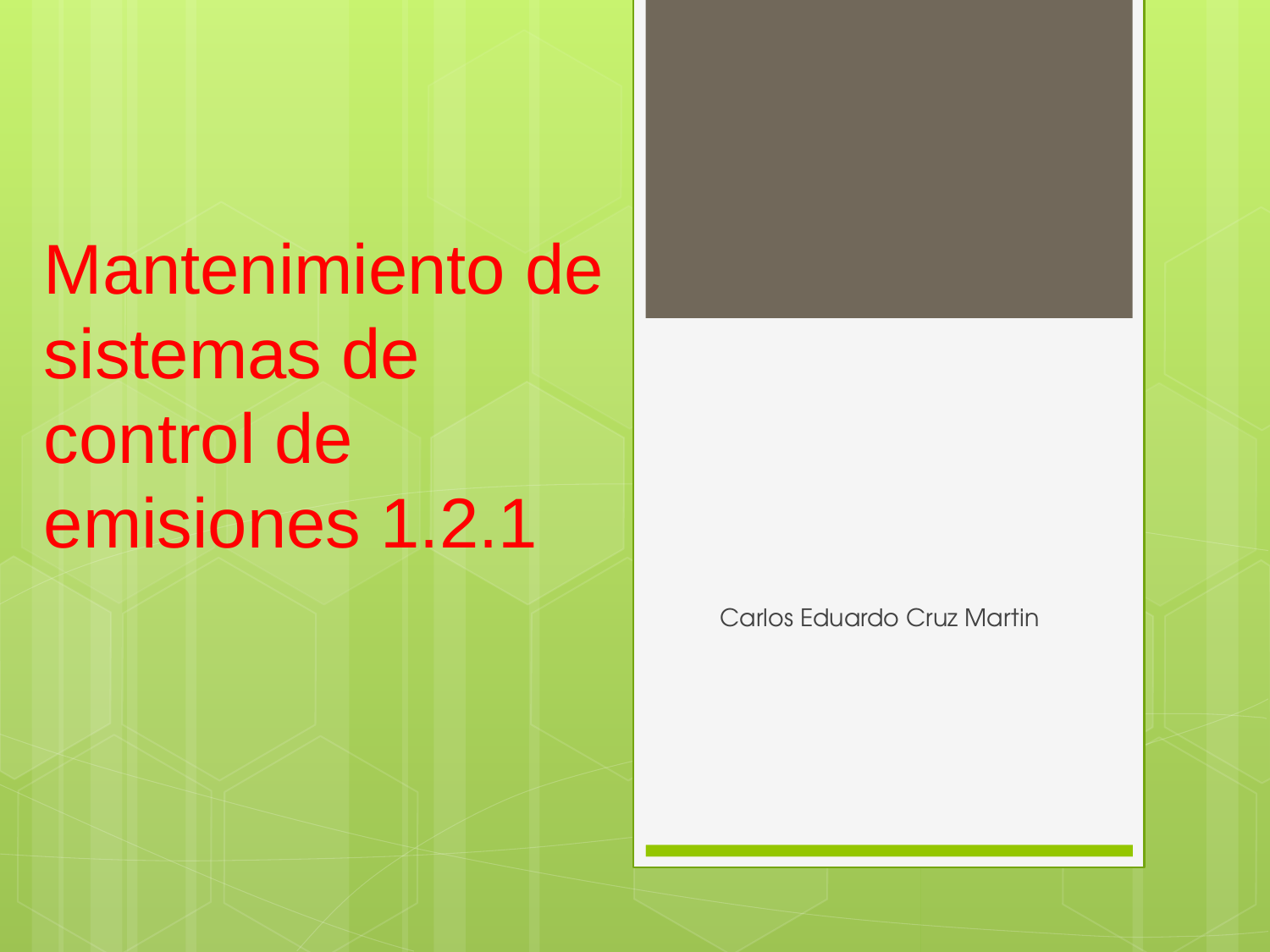

# Mantenimiento de sistemas de control de emisiones 1.2.1
Carlos Eduardo Cruz Martin